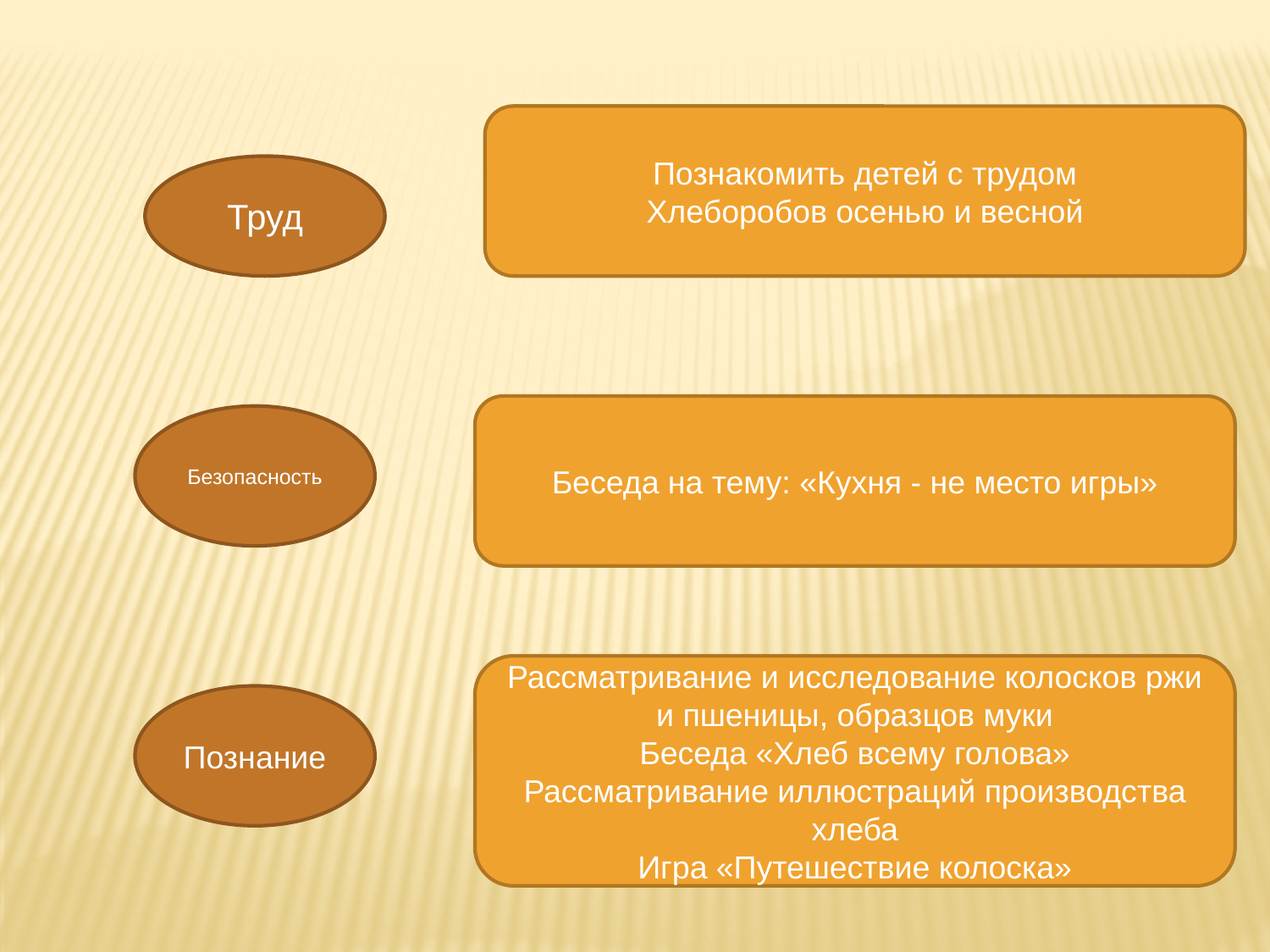

Познакомить детей с трудом
Хлеборобов осенью и весной
Труд
Беседа на тему: «Кухня - не место игры»
Безопасность
Рассматривание и исследование колосков ржи и пшеницы, образцов муки
Беседа «Хлеб всему голова»
Рассматривание иллюстраций производства хлеба
Игра «Путешествие колоска»
Познание